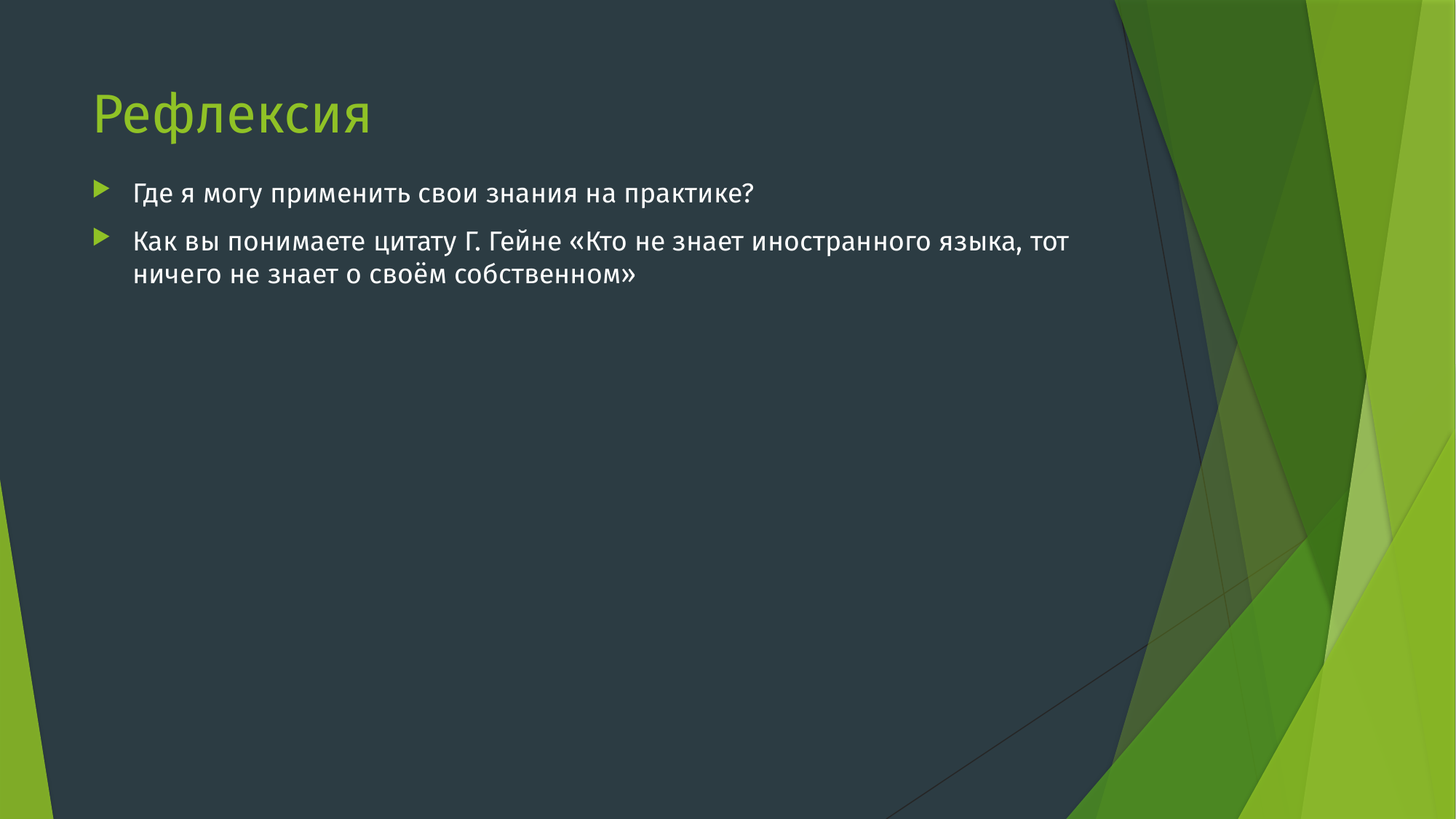

# Рефлексия
Где я могу применить свои знания на практике?
Как вы понимаете цитату Г. Гейне «Кто не знает иностранного языка, тот ничего не знает о своём собственном»